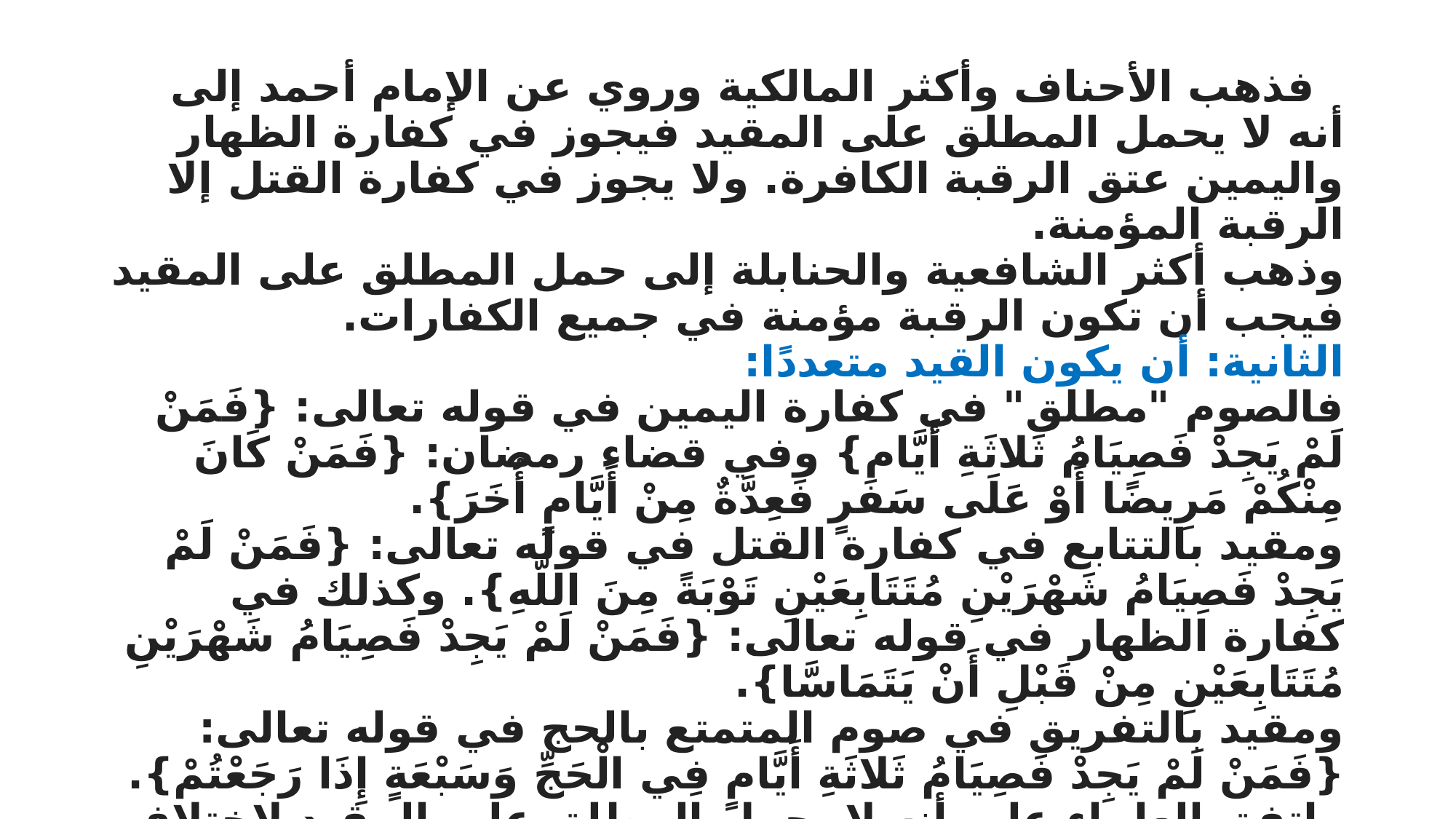

فذهب الأحناف وأكثر المالكية وروي عن الإمام أحمد إلى أنه لا يحمل المطلق على المقيد فيجوز في كفارة الظهار واليمين عتق الرقبة الكافرة. ولا يجوز في كفارة القتل إلا الرقبة المؤمنة.
وذهب أكثر الشافعية والحنابلة إلى حمل المطلق على المقيد فيجب أن تكون الرقبة مؤمنة في جميع الكفارات.
الثانية: أن يكون القيد متعددًا:
فالصوم "مطلق" في كفارة اليمين في قوله تعالى: {فَمَنْ لَمْ يَجِدْ فَصِيَامُ ثَلاثَةِ أَيَّام} وفي قضاء رمضان: {فَمَنْ كَانَ مِنْكُمْ مَرِيضًا أَوْ عَلَى سَفَرٍ فَعِدَّةٌ مِنْ أَيَّامٍ أُخَرَ}.
ومقيد بالتتابع في كفارة القتل في قوله تعالى: {فَمَنْ لَمْ يَجِدْ فَصِيَامُ شَهْرَيْنِ مُتَتَابِعَيْنِ تَوْبَةً مِنَ اللَّهِ}. وكذلك في كفارة الظهار في قوله تعالى: {فَمَنْ لَمْ يَجِدْ فَصِيَامُ شَهْرَيْنِ مُتَتَابِعَيْنِ مِنْ قَبْلِ أَنْ يَتَمَاسَّا}.
ومقيد بالتفريق في صوم المتمتع بالحج في قوله تعالى: {فَمَنْ لَمْ يَجِدْ فَصِيَامُ ثَلاثَةِ أَيَّامٍ فِي الْحَجِّ وَسَبْعَةٍ إِذَا رَجَعْتُمْ}.
واتفق العلماء على أنه لا يحمل المطلق على المقيد لاختلاف القيد وعدم وجود مرجح لأحد القيود. وحمله على أحدهما دون الآخر بلا دليل تحكم فليس أحدهما بأولى من الآخر.